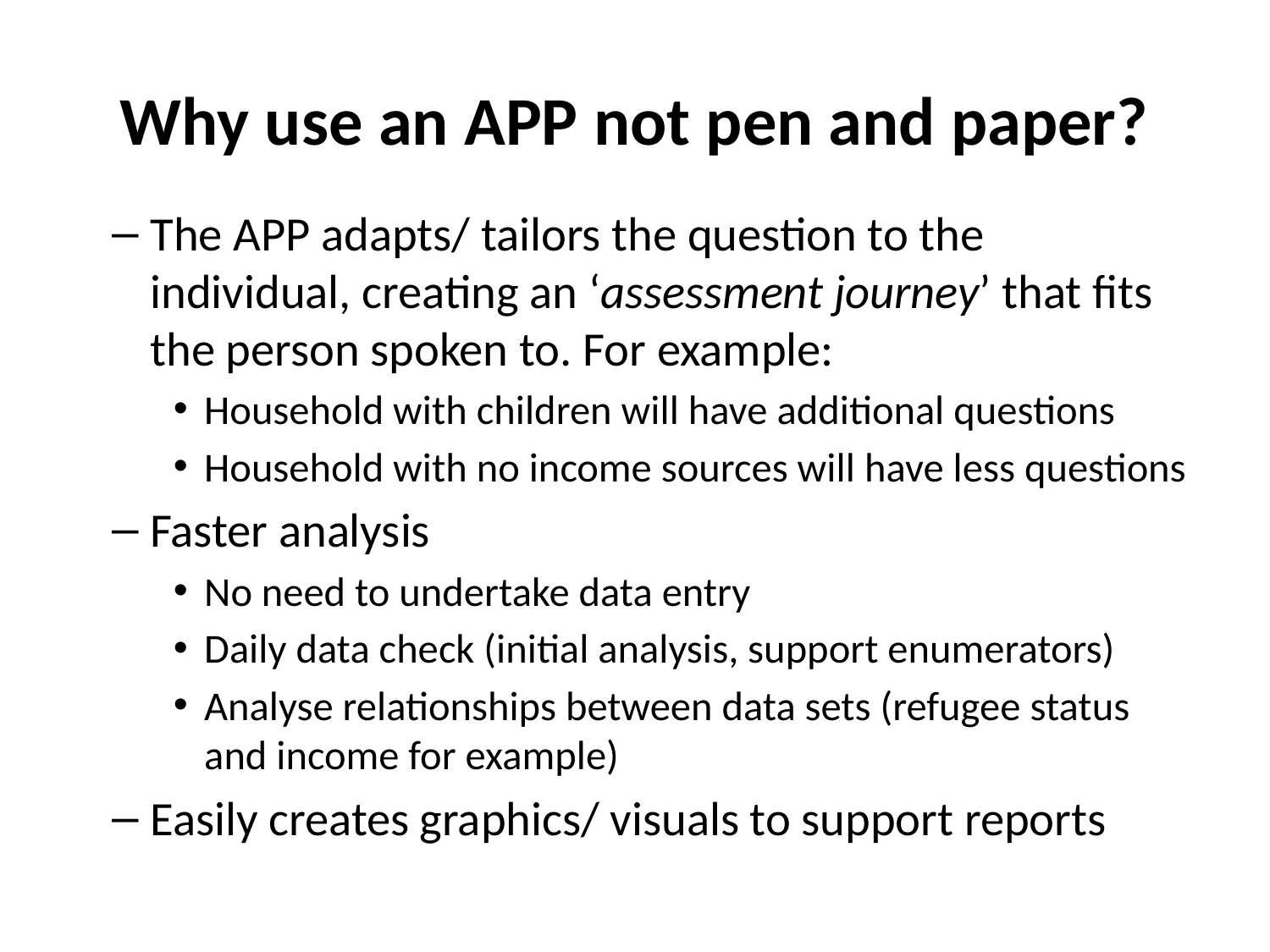

# Why use an APP not pen and paper?
The APP adapts/ tailors the question to the individual, creating an ‘assessment journey’ that fits the person spoken to. For example:
Household with children will have additional questions
Household with no income sources will have less questions
Faster analysis
No need to undertake data entry
Daily data check (initial analysis, support enumerators)
Analyse relationships between data sets (refugee status and income for example)
Easily creates graphics/ visuals to support reports